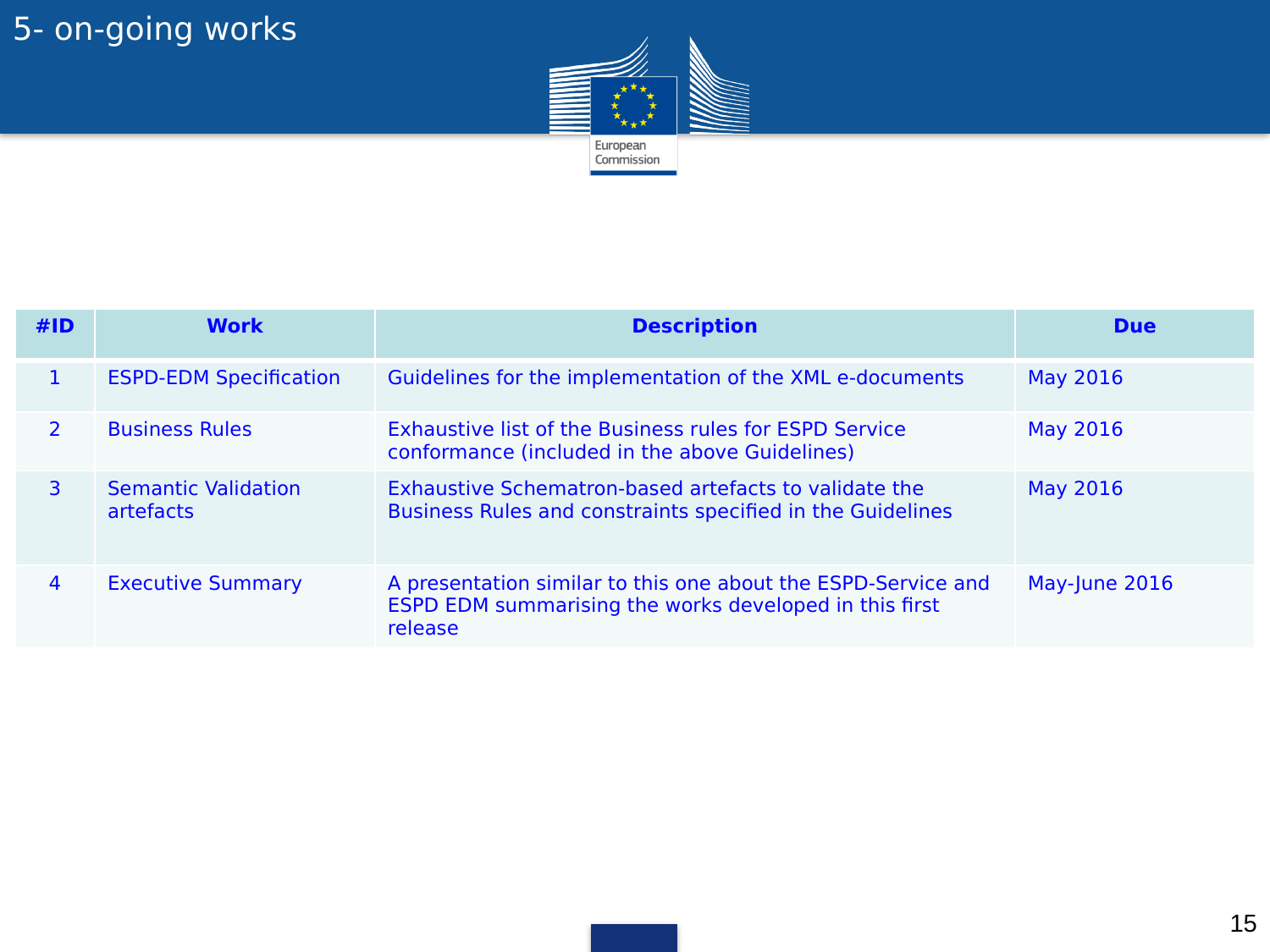

5- on-going works

| #ID | Work | Description | Due |
| --- | --- | --- | --- |
| 1 | ESPD-EDM Specification | Guidelines for the implementation of the XML e-documents | May 2016 |
| 2 | Business Rules | Exhaustive list of the Business rules for ESPD Service conformance (included in the above Guidelines) | May 2016 |
| 3 | Semantic Validation artefacts | Exhaustive Schematron-based artefacts to validate the Business Rules and constraints specified in the Guidelines | May 2016 |
| 4 | Executive Summary | A presentation similar to this one about the ESPD-Service and ESPD EDM summarising the works developed in this first release | May-June 2016 |
15